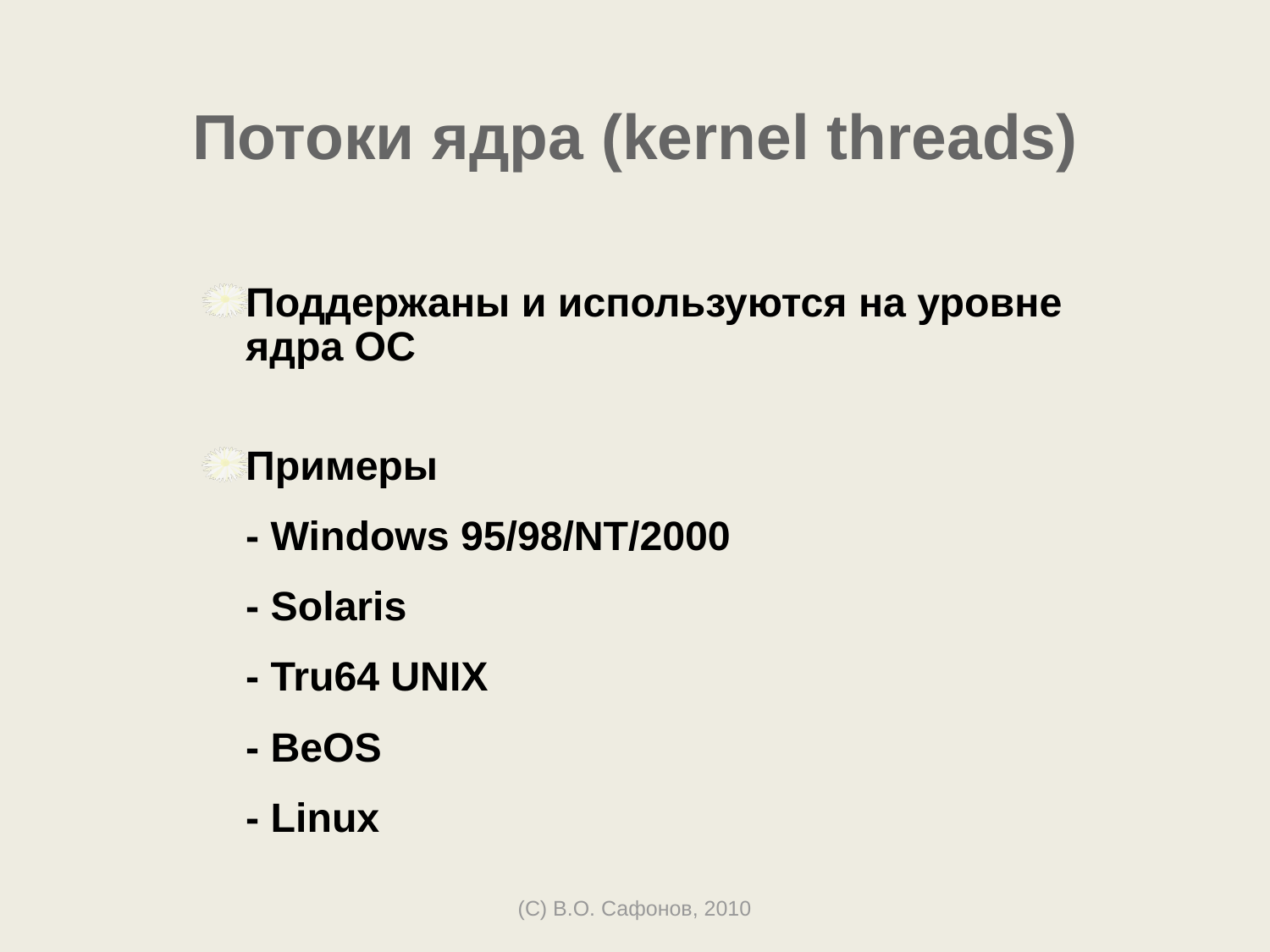

# Потоки ядра (kernel threads)
Поддержаны и используются на уровне ядра ОС
Примеры
	- Windows 95/98/NT/2000
 	- Solaris
	- Tru64 UNIX
	- BeOS
	- Linux

(C) В.О. Сафонов, 2010